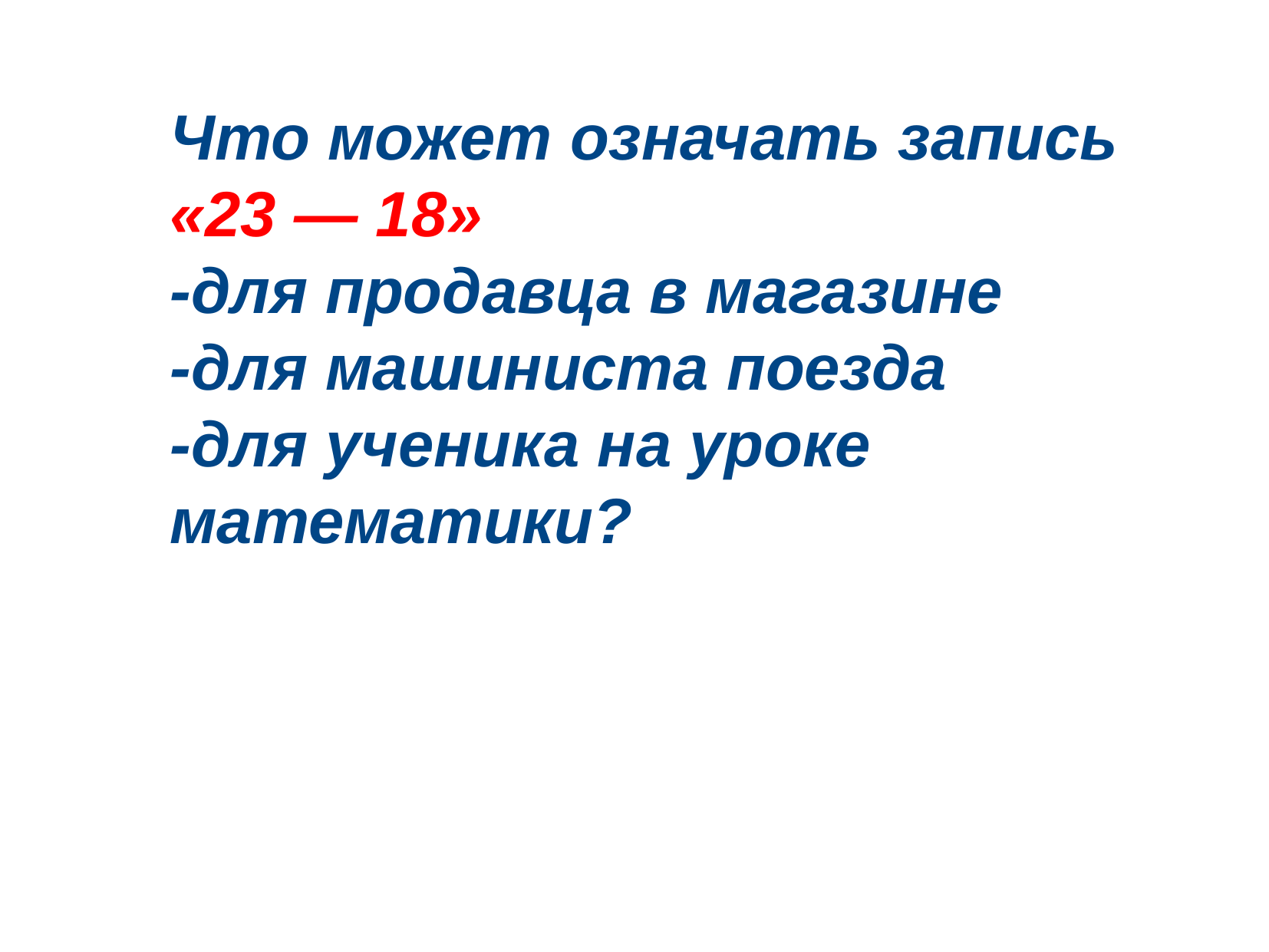

Что может означать запись
«23 — 18»
-для продавца в магазине
-для машиниста поезда
-для ученика на уроке математики?